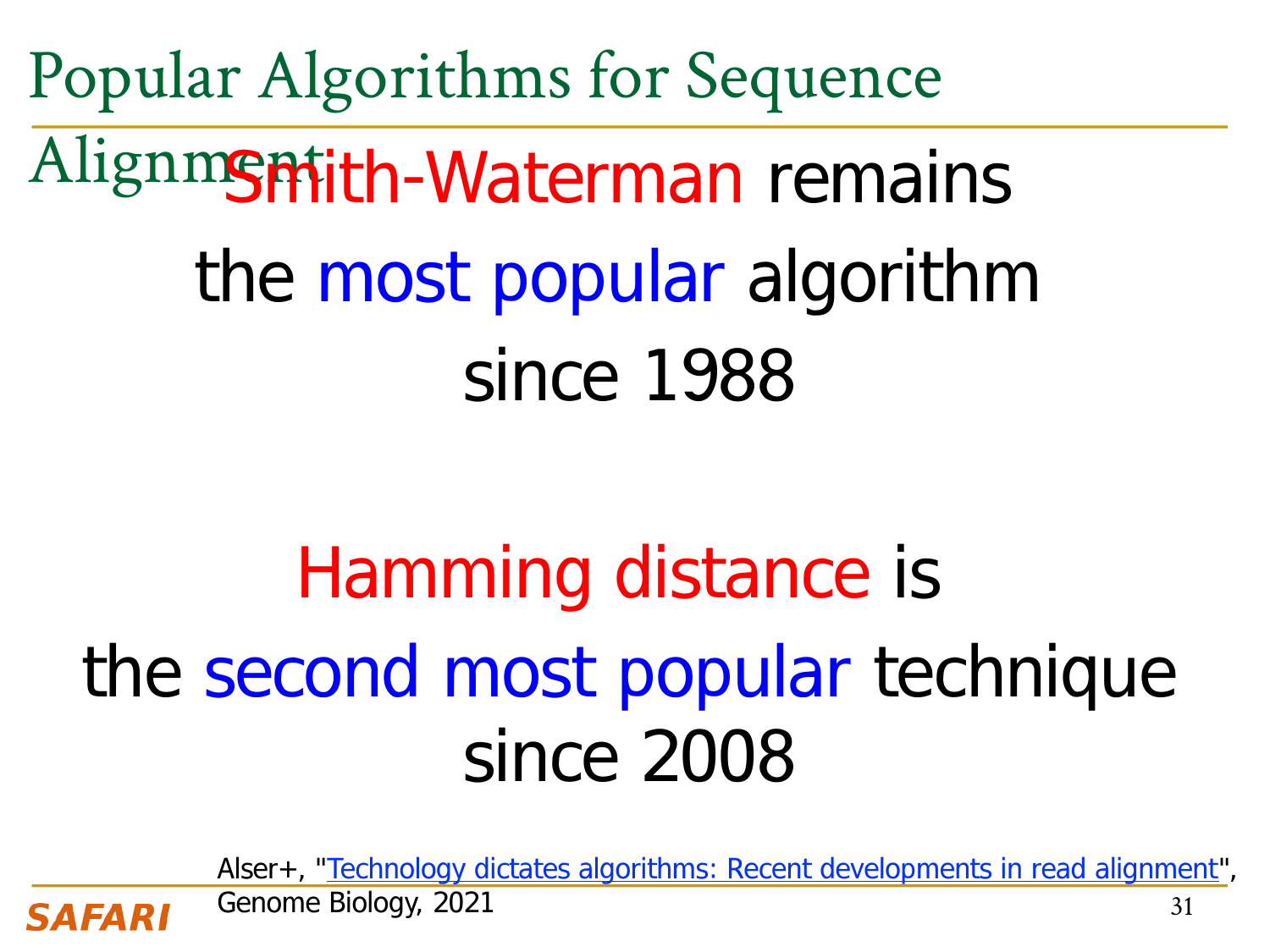

# Popular Algorithms for Sequence Alignment
Smith-Waterman remains
the most popular algorithm
since 1988

Hamming distance is
the second most popular technique since 2008
Alser+, "Technology dictates algorithms: Recent developments in read alignment", Genome Biology, 2021
31